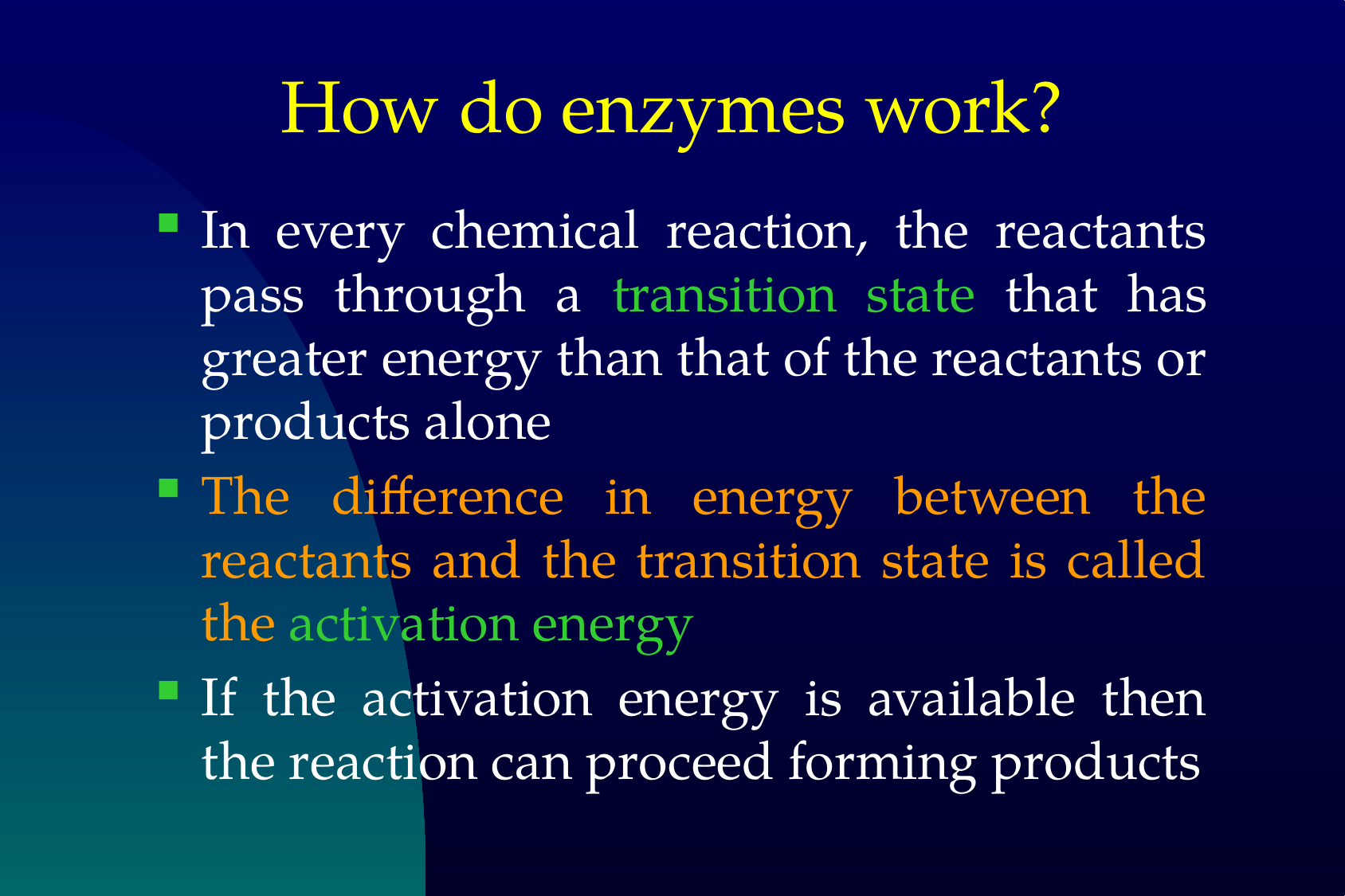

# How do enzymes work?
In every chemical reaction, the reactants pass through a transition state that has greater energy than that of the reactants or products alone
The difference in energy between the reactants and the transition state is called the activation energy
If the activation energy is available then the reaction can proceed forming products